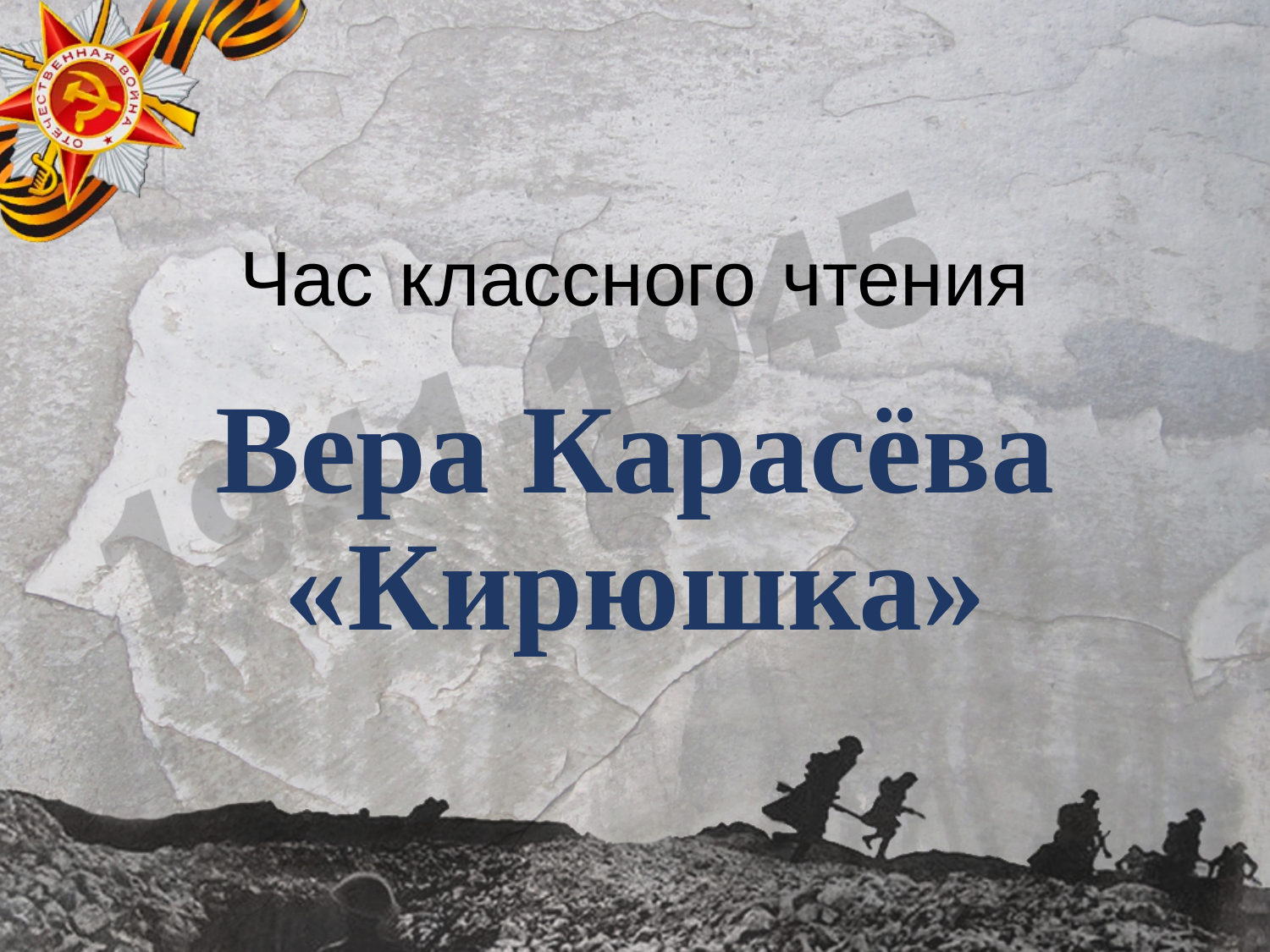

# Час классного чтения
Вера Карасёва «Кирюшка»